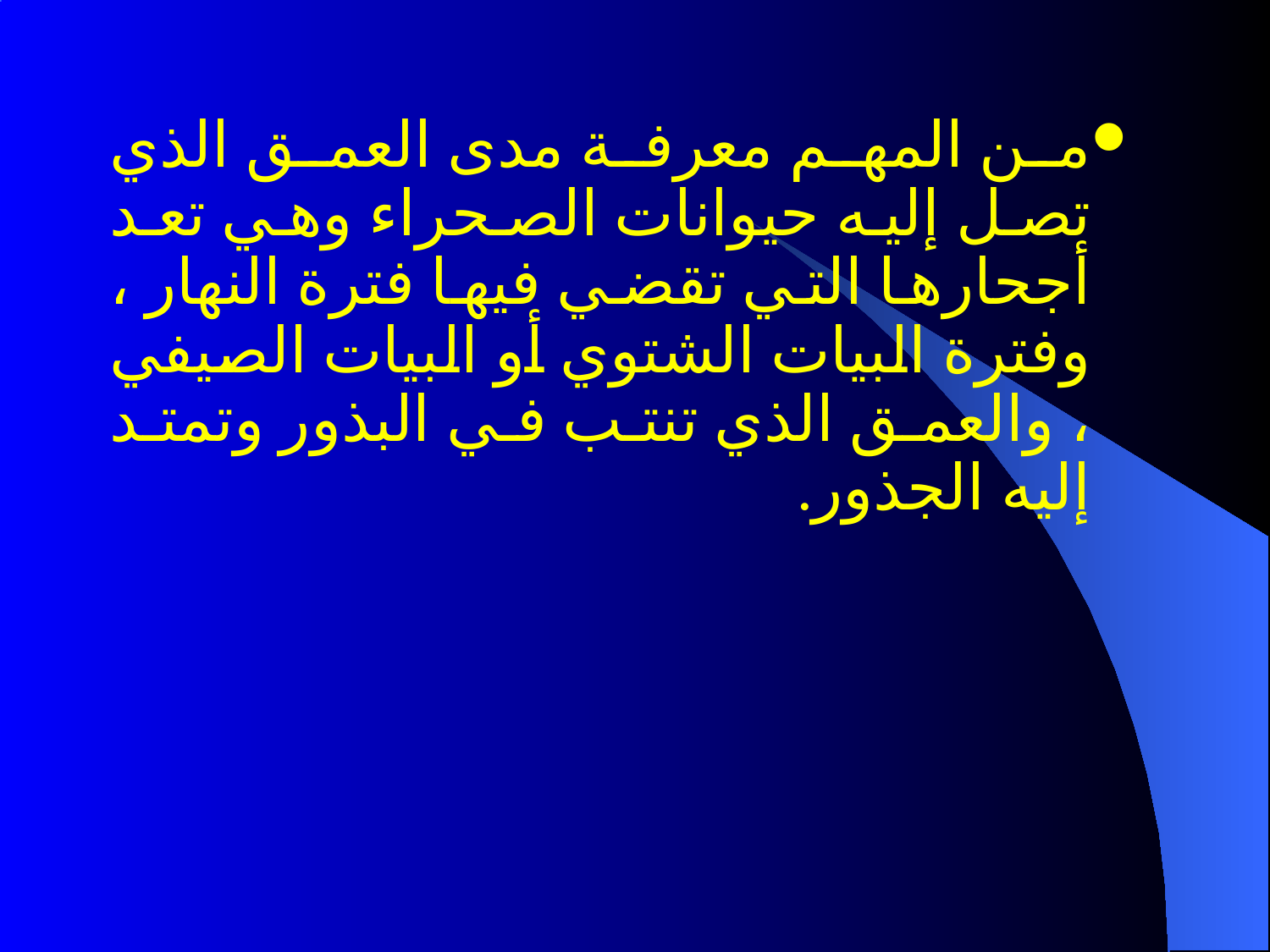

من المهم معرفة مدى العمق الذي تصل إليه حيوانات الصحراء وهي تعد أجحارها التي تقضي فيها فترة النهار ، وفترة البيات الشتوي أو البيات الصيفي ، والعمق الذي تنتب في البذور وتمتد إليه الجذور.